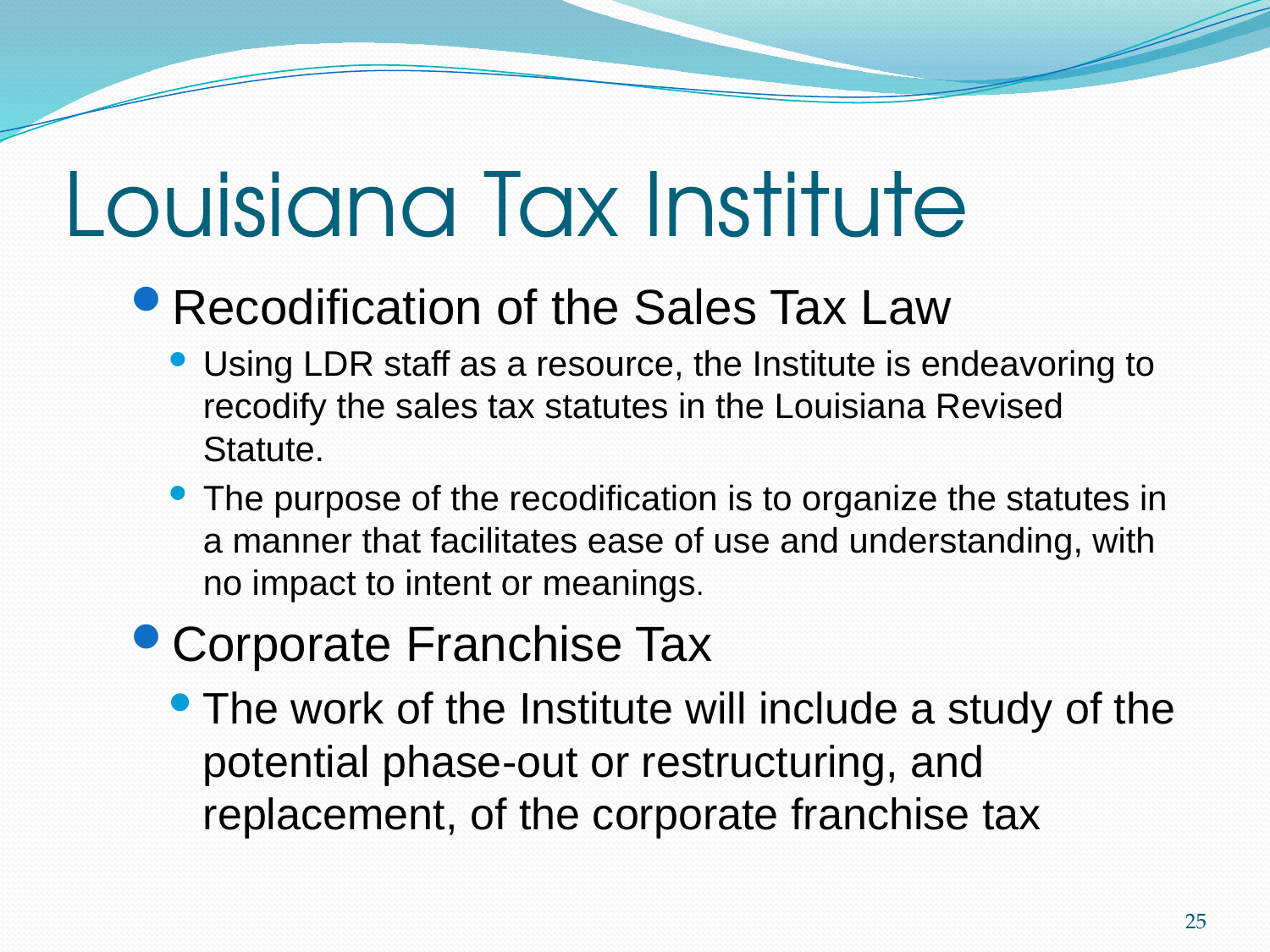

Louisiana Tax Institute
Recodification of the Sales Tax Law
Using LDR staff as a resource, the Institute is endeavoring to recodify the sales tax statutes in the Louisiana Revised Statute.
The purpose of the recodification is to organize the statutes in a manner that facilitates ease of use and understanding, with no impact to intent or meanings.
Corporate Franchise Tax
The work of the Institute will include a study of the potential phase-out or restructuring, and replacement, of the corporate franchise tax

25